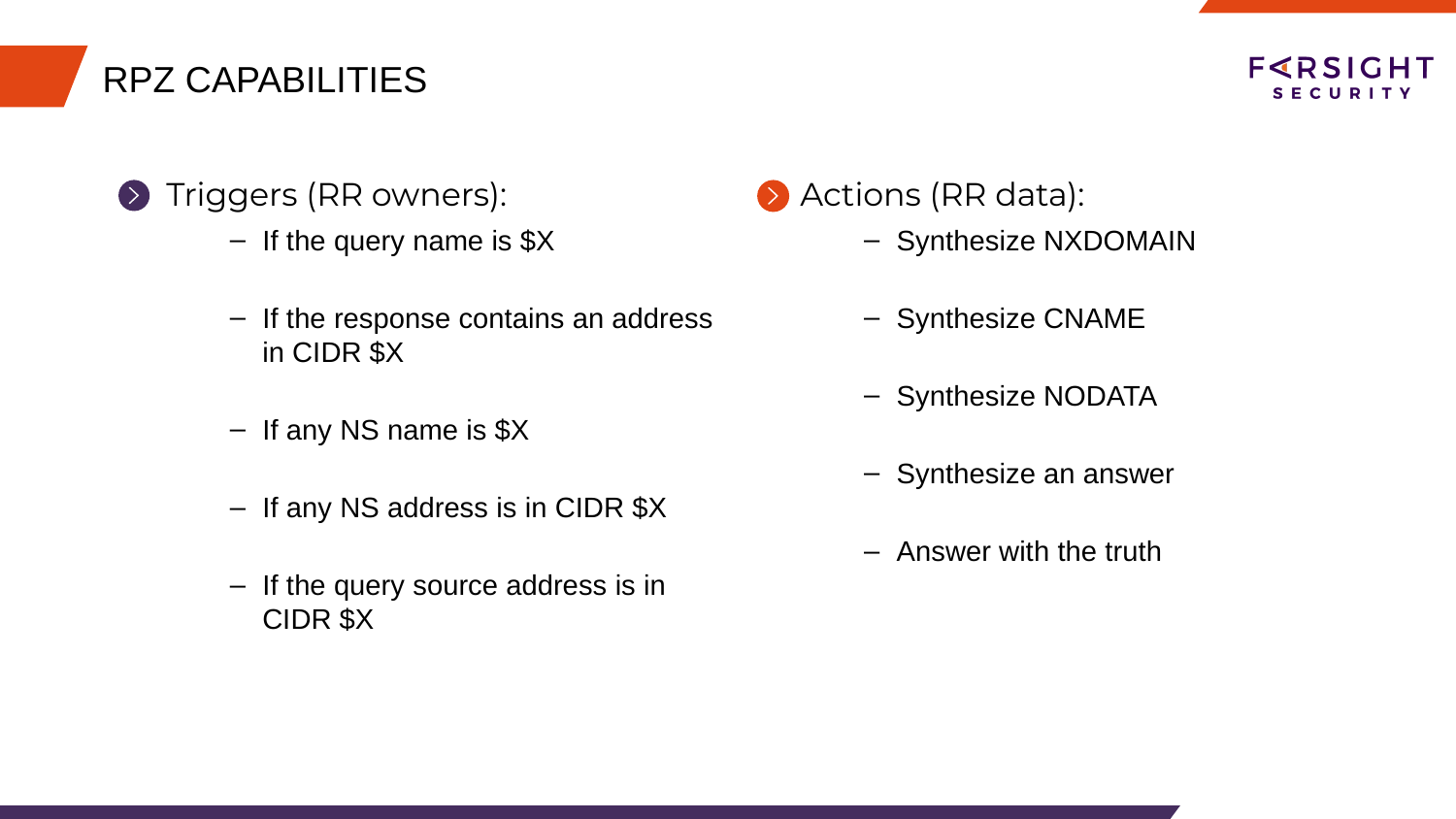

# RPZ CAPABILITIES
Triggers (RR owners):
If the query name is $X
If the response contains an address in CIDR $X
If any NS name is $X
If any NS address is in CIDR $X
If the query source address is in CIDR $X
Actions (RR data):
Synthesize NXDOMAIN
Synthesize CNAME
Synthesize NODATA
Synthesize an answer
Answer with the truth